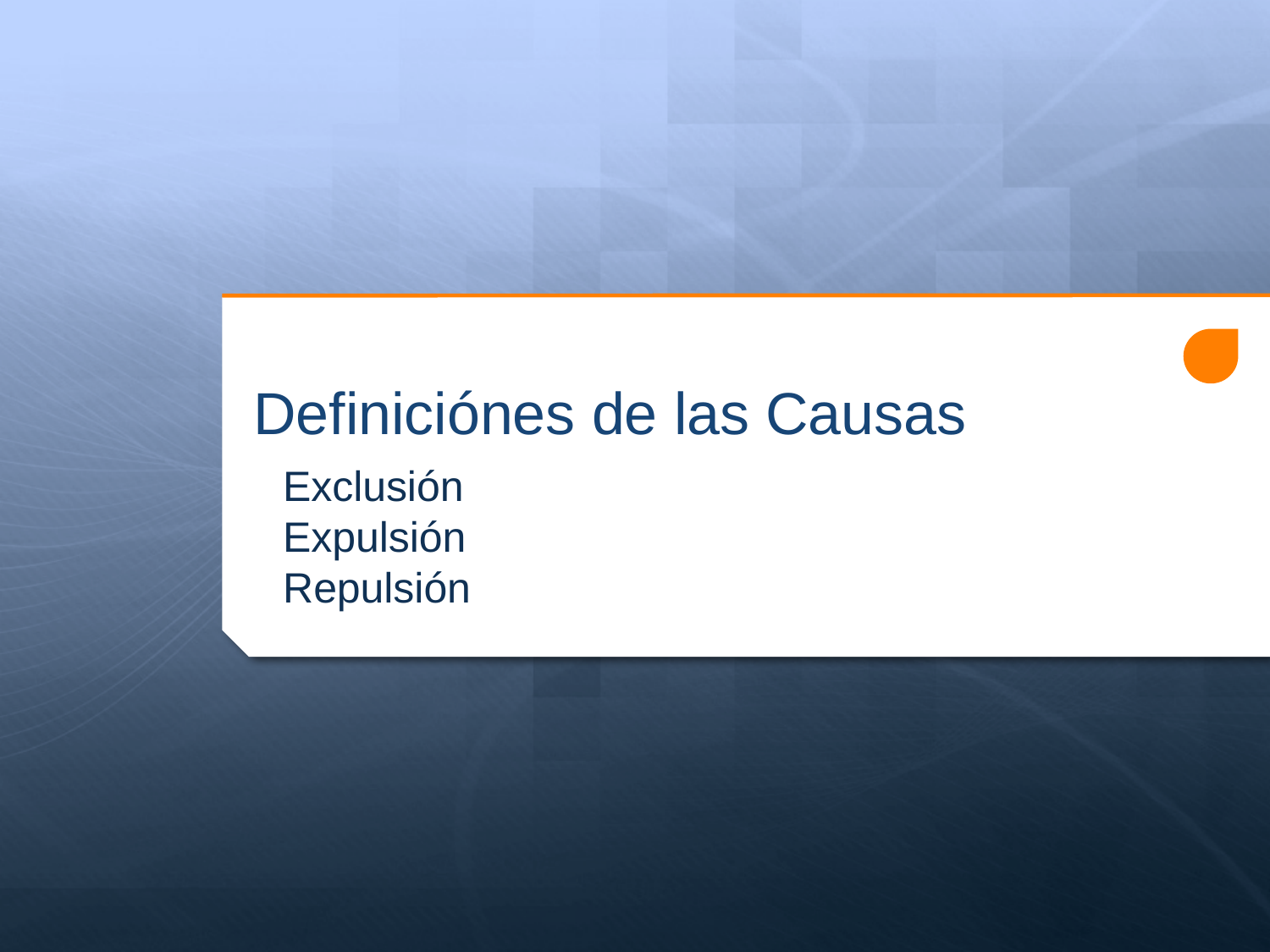

# Definiciónes de las Causas
Exclusión
Expulsión
Repulsión